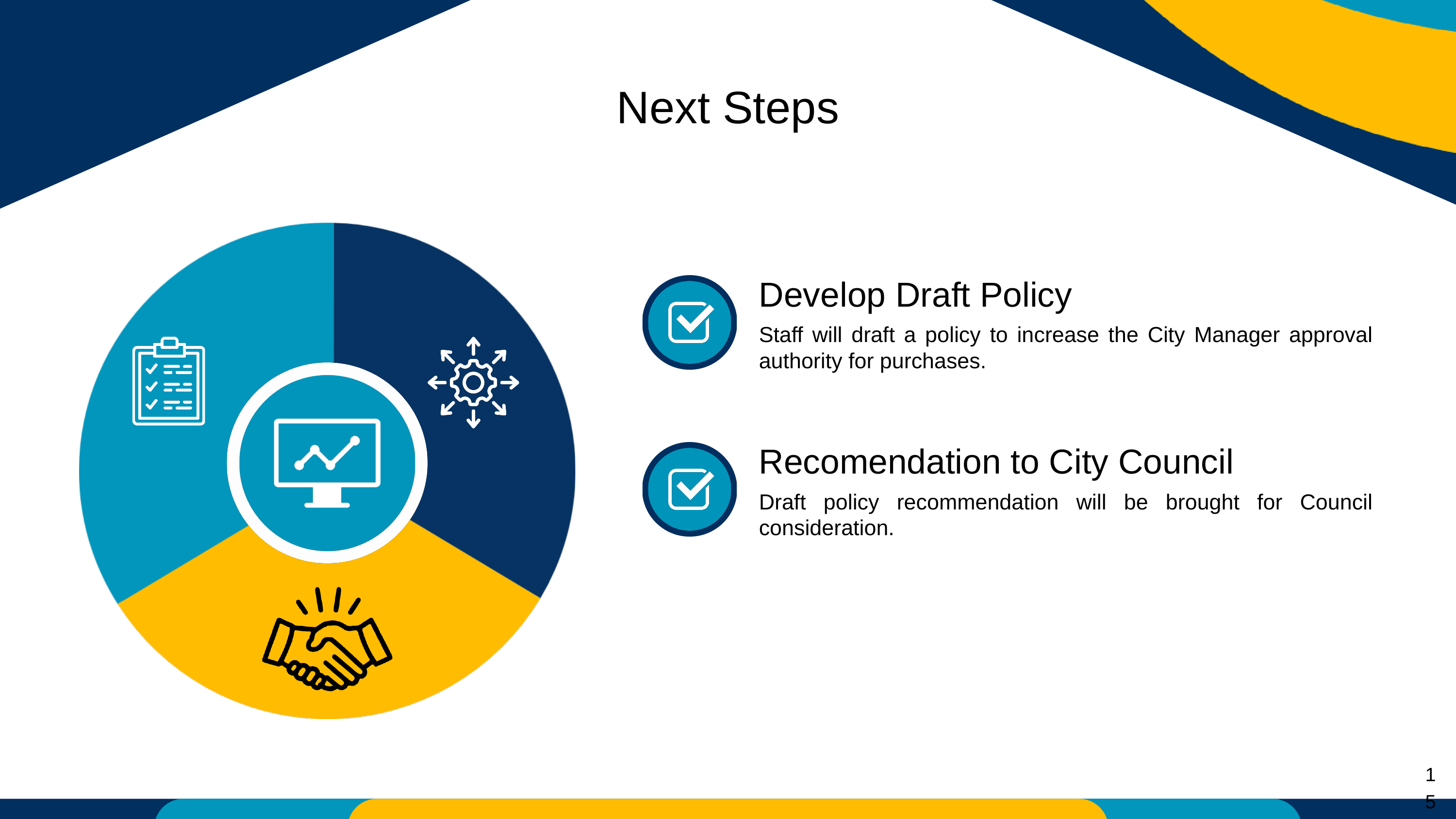

Next Steps

Develop Draft Policy

Staff will draft a policy to increase the City Manager approval authority for purchases.

Recomendation to City Council

Draft policy recommendation will be brought for Council consideration.

15